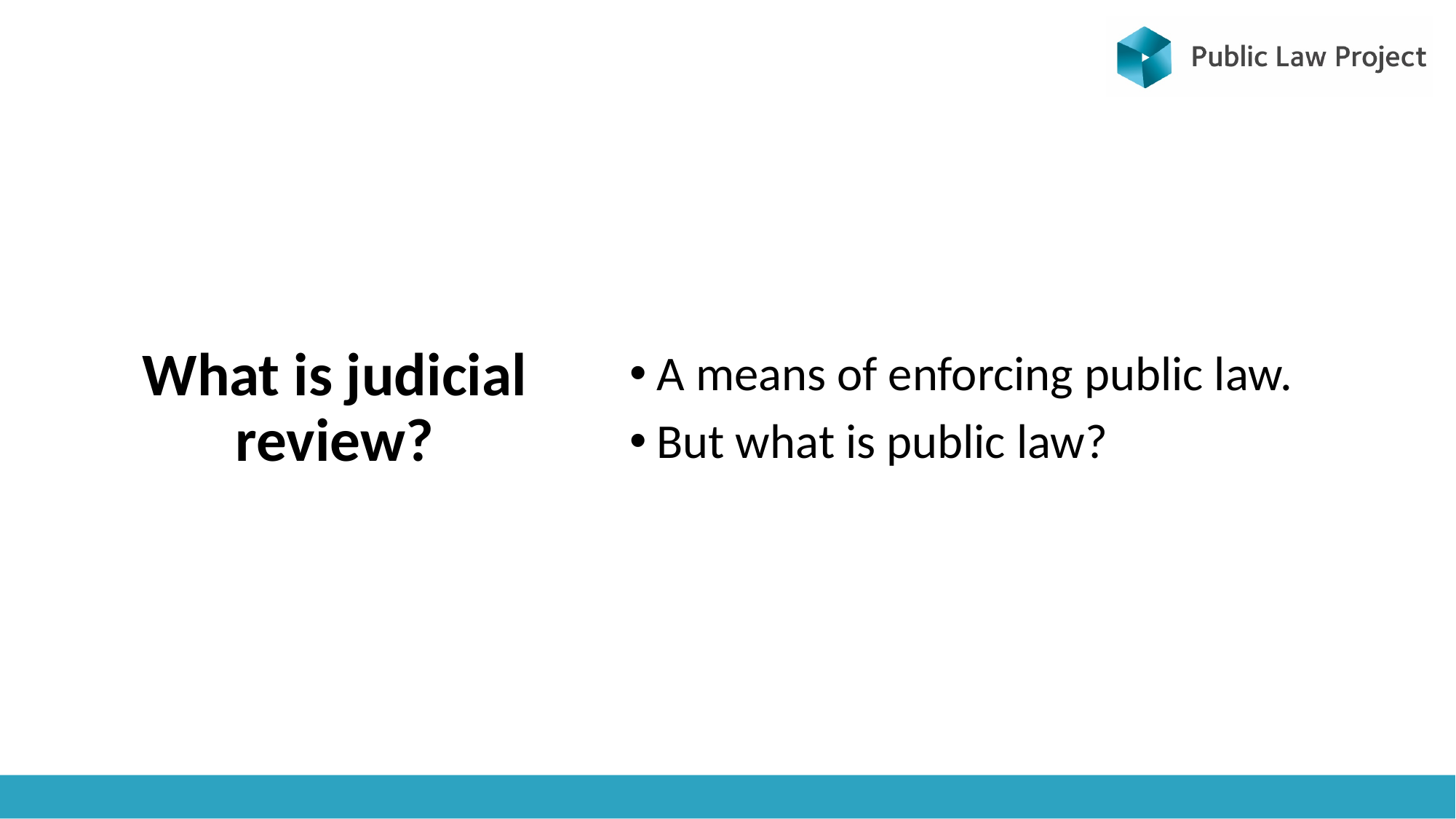

# What is judicial review?
A means of enforcing public law.
But what is public law?